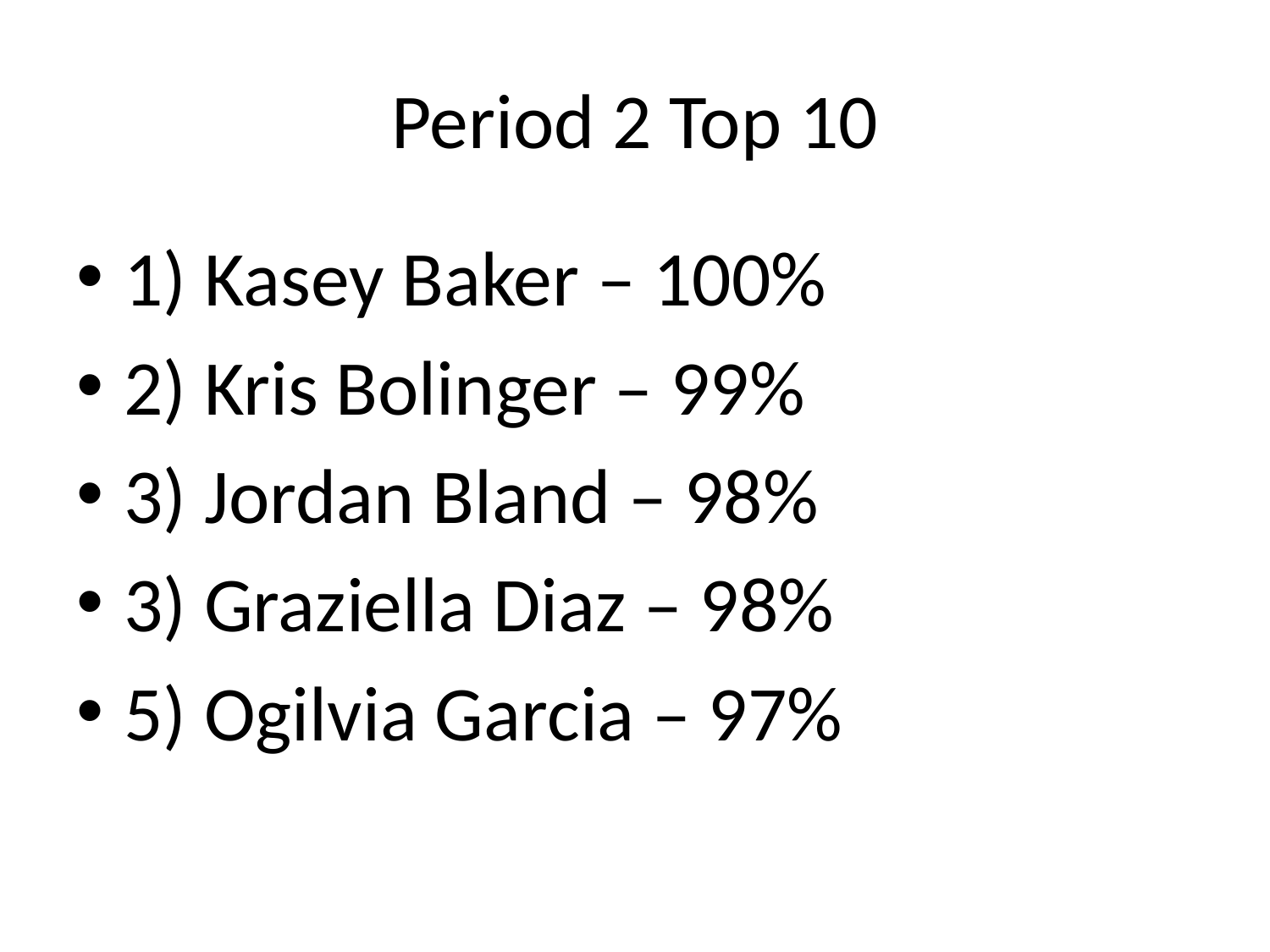

# Period 2 Top 10
1) Kasey Baker – 100%
2) Kris Bolinger – 99%
3) Jordan Bland – 98%
3) Graziella Diaz – 98%
5) Ogilvia Garcia – 97%